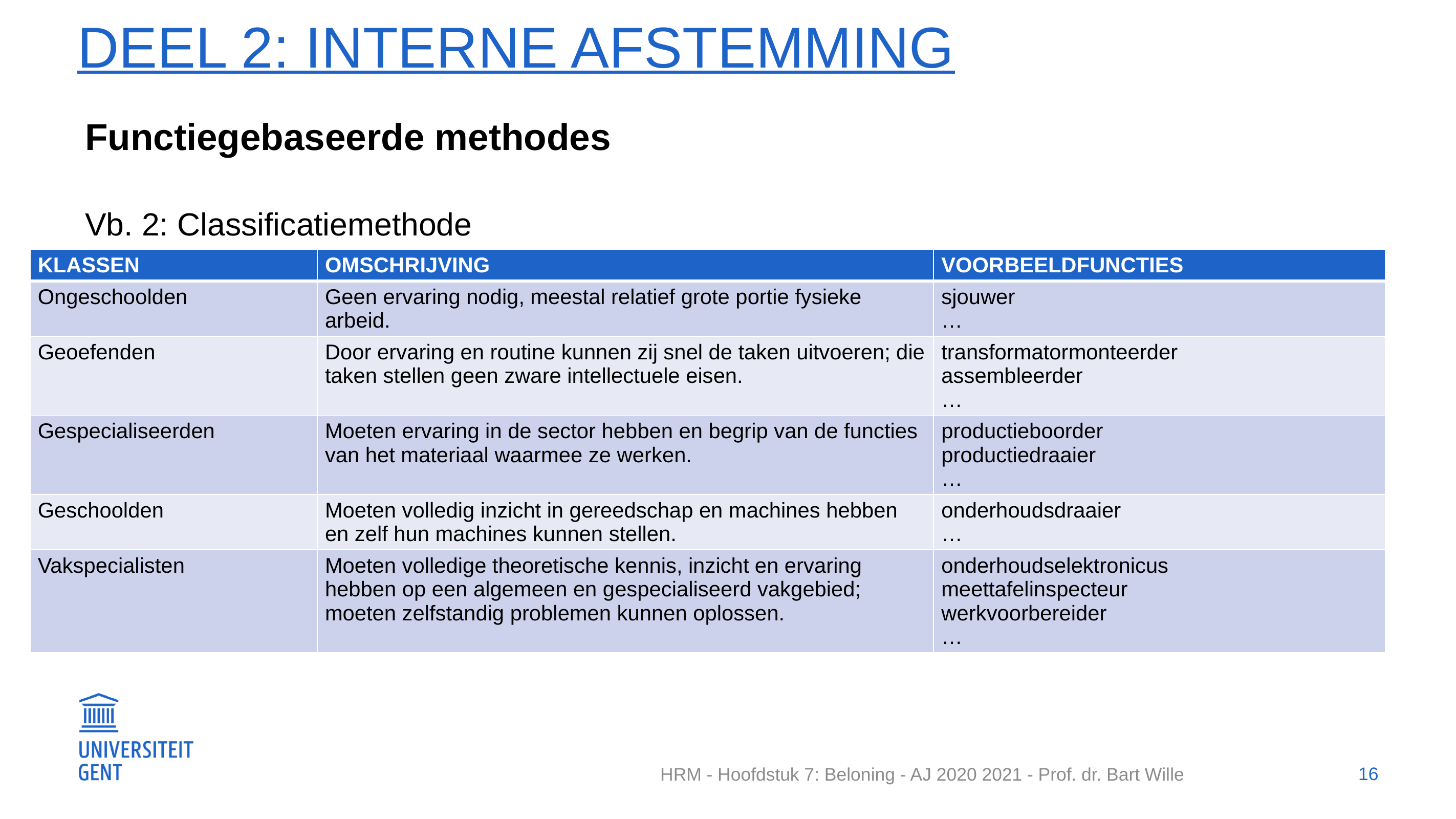

# Deel 2: interne afstemming
Functiegebaseerde methodes

Vb. 2: Classificatiemethode

| KLASSEN | OMSCHRIJVING | VOORBEELDFUNCTIES |
| --- | --- | --- |
| Ongeschoolden | Geen ervaring nodig, meestal relatief grote portie fysieke arbeid. | sjouwer … |
| Geoefenden | Door ervaring en routine kunnen zij snel de taken uitvoeren; die taken stellen geen zware intellectuele eisen. | transformatormonteerder assembleerder … |
| Gespecialiseerden | Moeten ervaring in de sector hebben en begrip van de functies van het materiaal waarmee ze werken. | productieboorder productiedraaier … |
| Geschoolden | Moeten volledig inzicht in gereedschap en machines hebben en zelf hun machines kunnen stellen. | onderhoudsdraaier … |
| Vakspecialisten | Moeten volledige theoretische kennis, inzicht en ervaring hebben op een algemeen en gespecialiseerd vakgebied; moeten zelfstandig problemen kunnen oplossen. | onderhoudselektronicus meettafelinspecteur werkvoorbereider … |
16
HRM - Hoofdstuk 7: Beloning - AJ 2020 2021 - Prof. dr. Bart Wille